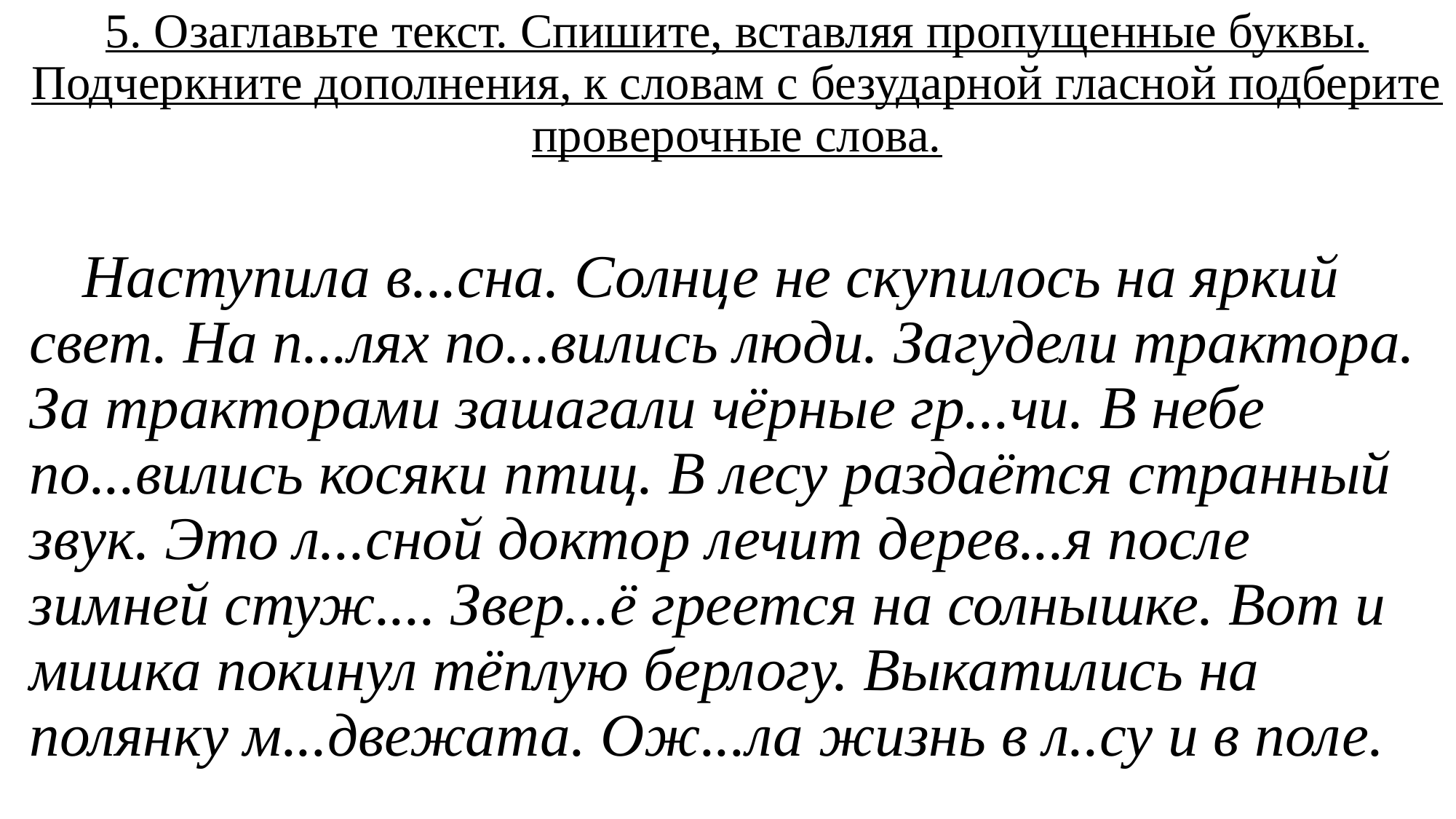

5. Озаглавьте текст. Спишите, вставляя пропущенные буквы. Подчеркните дополнения, к словам с безударной гласной подберите проверочные слова.

Наступила в...сна. Солнце не скупилось на яркий свет. На п...лях по...вились люди. Загудели трактора. За тракторами зашагали чёрные гр...чи. В небе по...вились косяки птиц. В лесу раздаётся странный звук. Это л...сной доктор лечит дерев...я после зимней стуж.... Звер...ё греется на солнышке. Вот и мишка покинул тёплую берлогу. Выкатились на полянку м...двежата. Ож...ла жизнь в л..су и в поле.